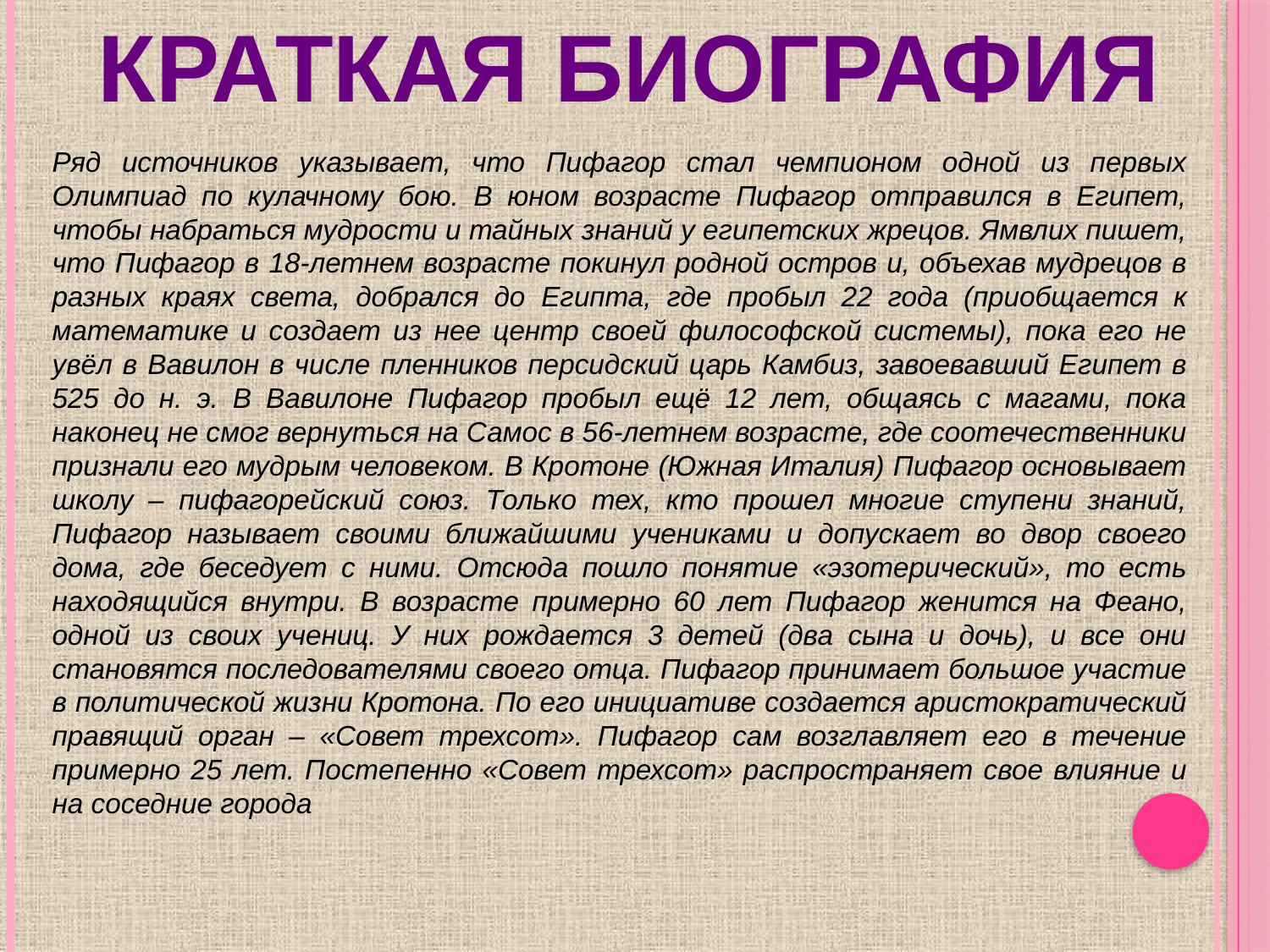

Краткая биография
Ряд источников указывает, что Пифагор стал чемпионом одной из первых Олимпиад по кулачному бою. В юном возрасте Пифагор отправился в Египет, чтобы набраться мудрости и тайных знаний у египетских жрецов. Ямвлих пишет, что Пифагор в 18-летнем возрасте покинул родной остров и, объехав мудрецов в разных краях света, добрался до Египта, где пробыл 22 года (приобщается к математике и создает из нее центр своей философской системы), пока его не увёл в Вавилон в числе пленников персидский царь Камбиз, завоевавший Египет в 525 до н. э. В Вавилоне Пифагор пробыл ещё 12 лет, общаясь с магами, пока наконец не смог вернуться на Самос в 56-летнем возрасте, где соотечественники признали его мудрым человеком. В Кротоне (Южная Италия) Пифагор основывает школу – пифагорейский союз. Только тех, кто прошел многие ступени знаний, Пифагор называет своими ближайшими учениками и допускает во двор своего дома, где беседует с ними. Отсюда пошло понятие «эзотерический», то есть находящийся внутри. В возрасте примерно 60 лет Пифагор женится на Феано, одной из своих учениц. У них рождается 3 детей (два сына и дочь), и все они становятся последователями своего отца. Пифагор принимает большое участие в политической жизни Кротона. По его инициативе создается аристократический правящий орган – «Совет трехсот». Пифагор сам возглавляет его в течение примерно 25 лет. Постепенно «Совет трехсот» распространяет свое влияние и на соседние города